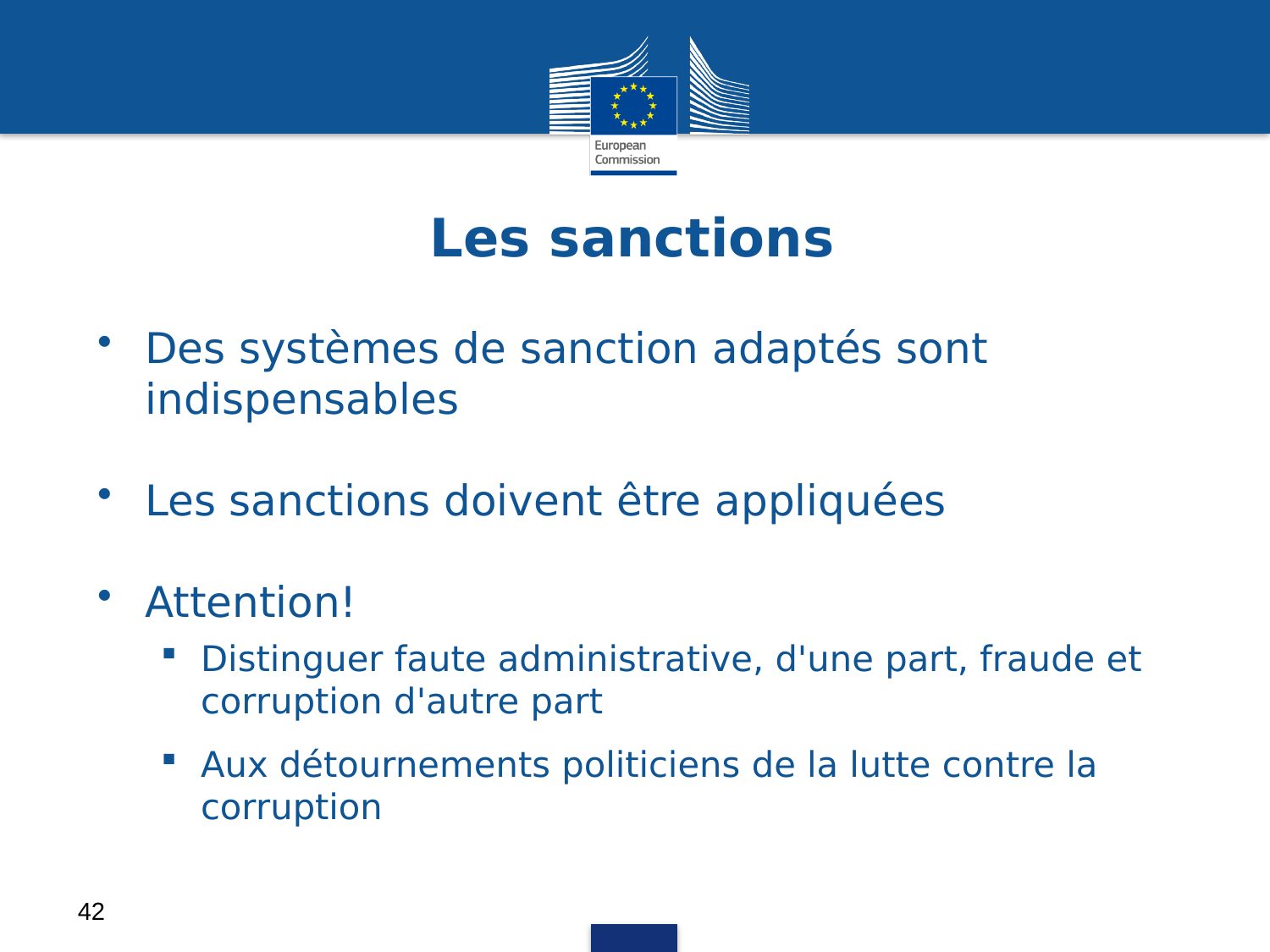

# Les sanctions
Des systèmes de sanction adaptés sont indispensables

Les sanctions doivent être appliquées

Attention!
Distinguer faute administrative, d'une part, fraude et corruption d'autre part
Aux détournements politiciens de la lutte contre la corruption
42